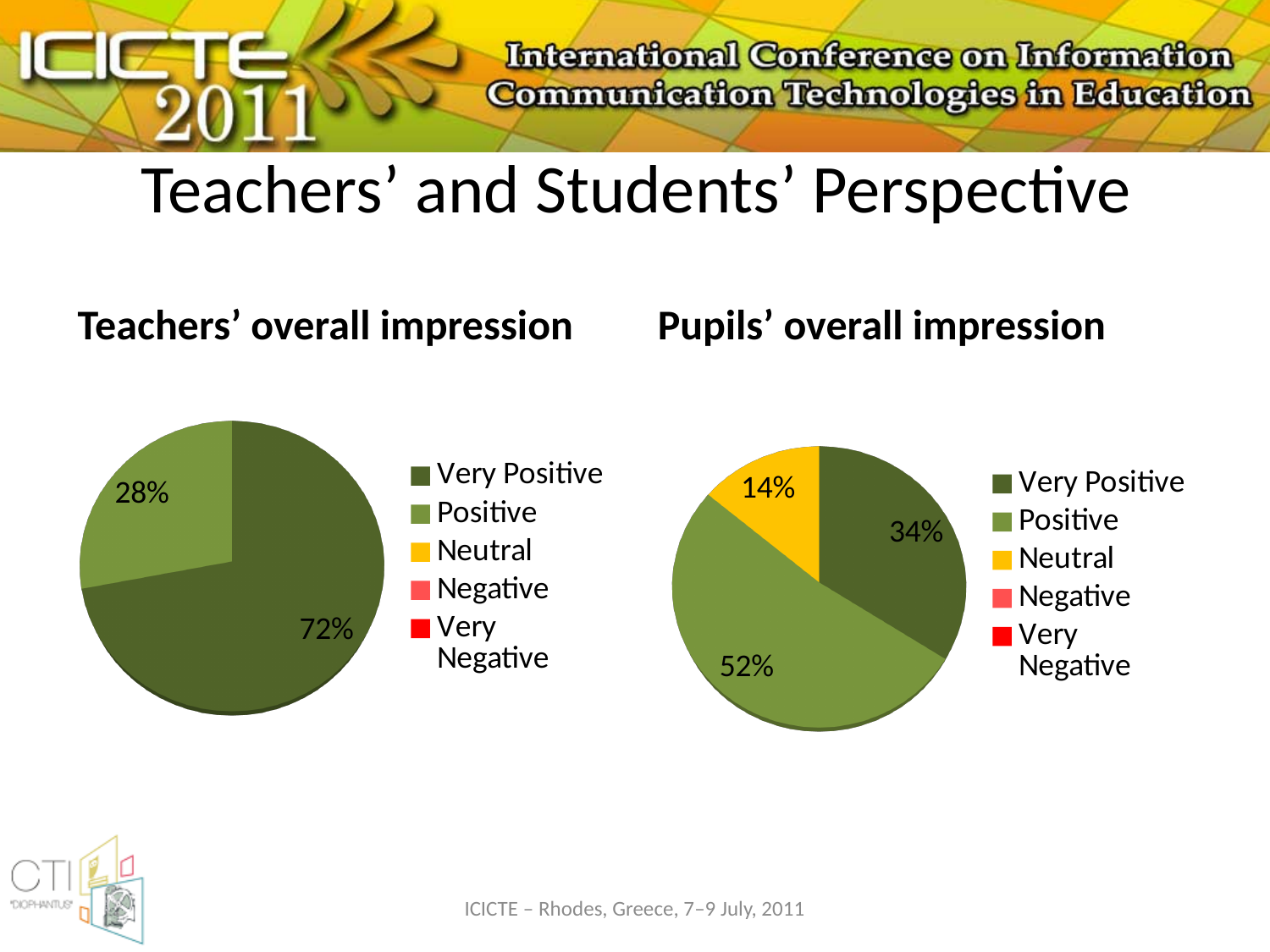

# Teachers’ and Students’ Perspective
Teachers’ overall impression
Pupils’ overall impression

[unsupported chart]

[unsupported chart]

ICICTE – Rhodes, Greece, 7–9 July, 2011